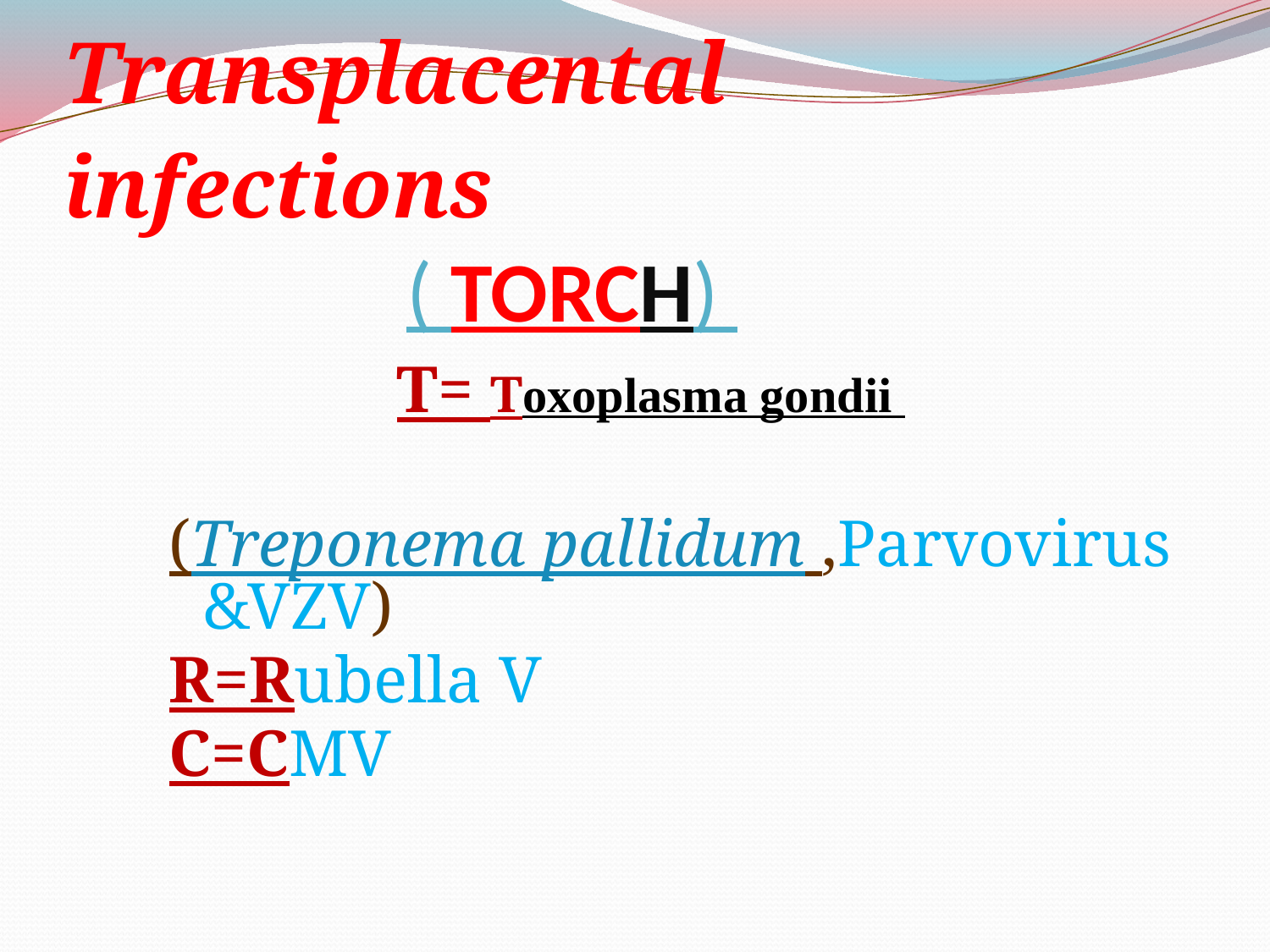

# Transplacental  infections ( TORCH)
T= Toxoplasma gondii

(Treponema pallidum ,Parvovirus &VZV)
R=Rubella V
C=CMV